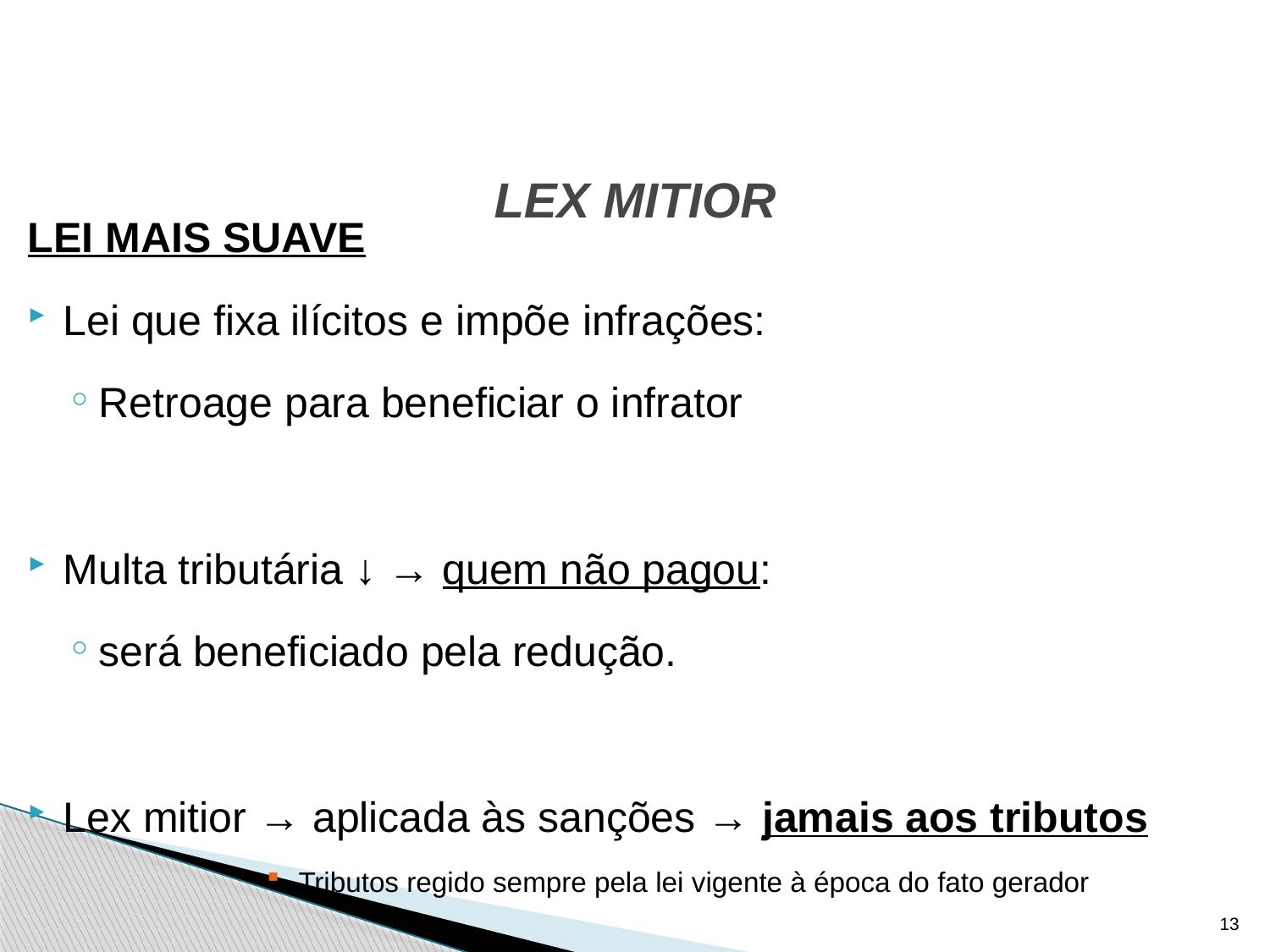

# LEX MITIOR
LEI MAIS SUAVE
Lei que fixa ilícitos e impõe infrações:
Retroage para beneficiar o infrator

Multa tributária ↓ → quem não pagou:
será beneficiado pela redução.

Lex mitior → aplicada às sanções → jamais aos tributos
Tributos regido sempre pela lei vigente à época do fato gerador

13